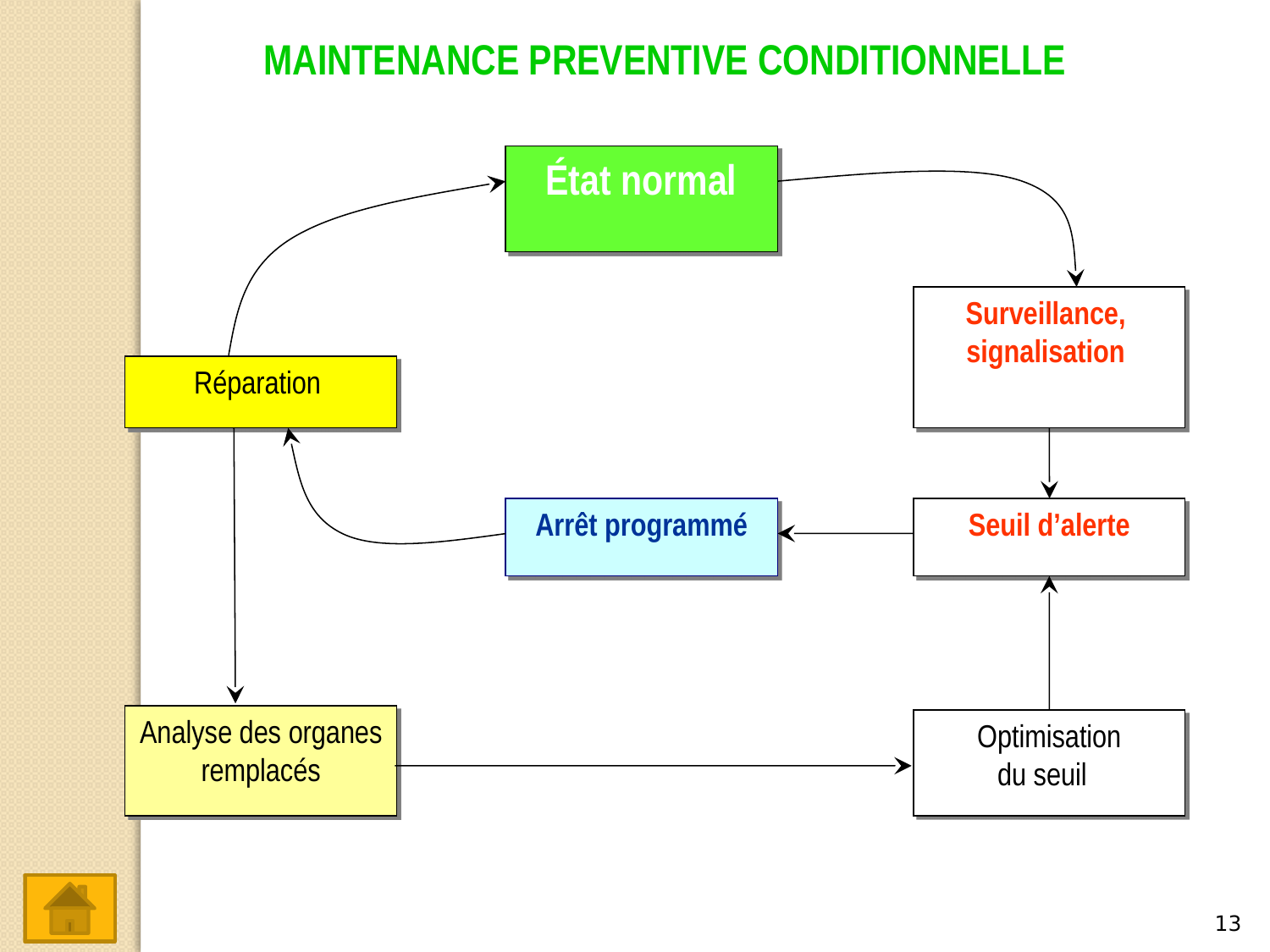

MAINTENANCE PREVENTIVE CONDITIONNELLE
État normal

Surveillance,
signalisation
Réparation

Arrêt programmé
Seuil d’alerte

Analyse des organes remplacés
Optimisation
du seuil

13